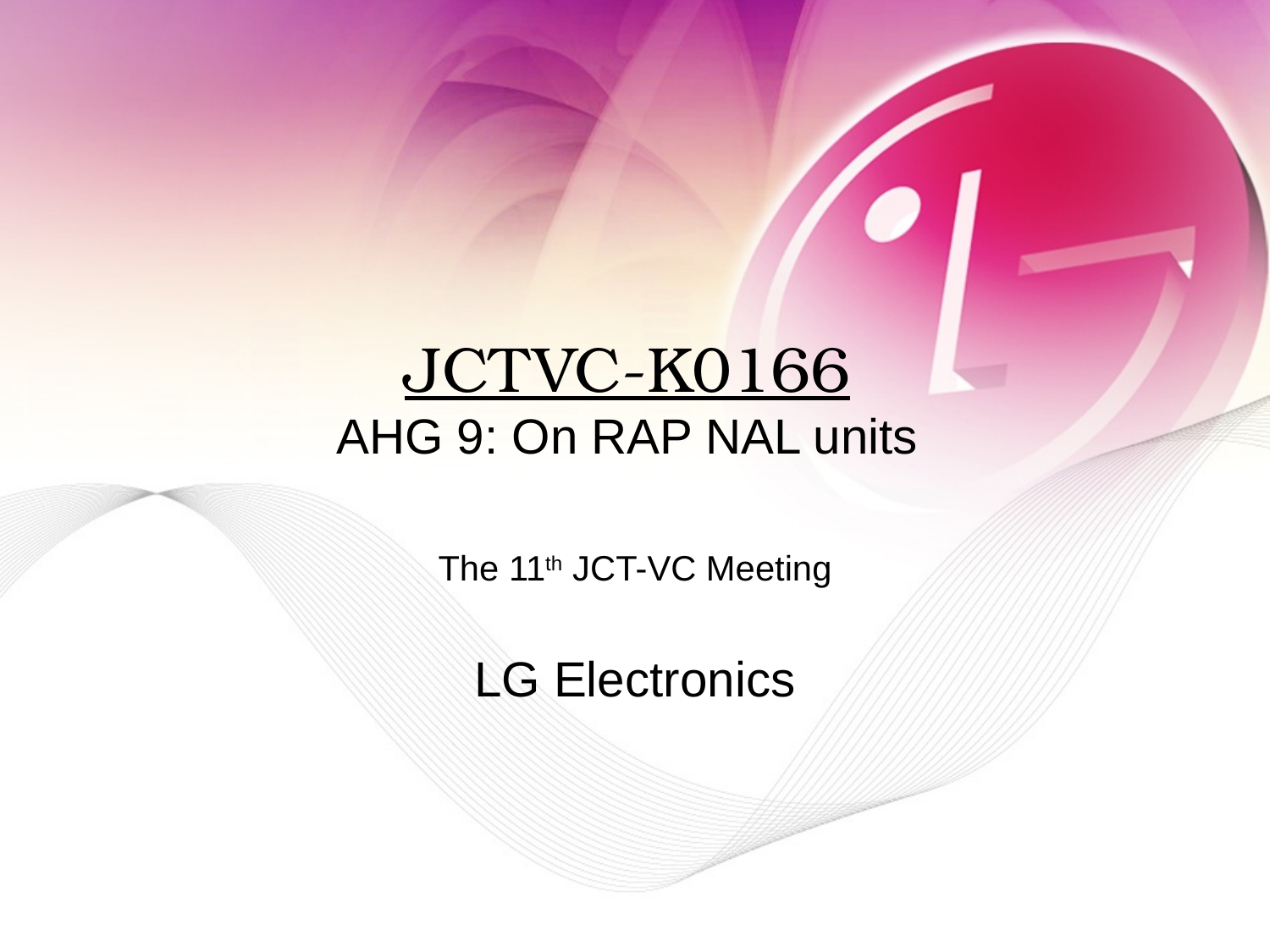

# JCTVC-K0166 AHG 9: On RAP NAL units
The 11th JCT-VC Meeting

LG Electronics